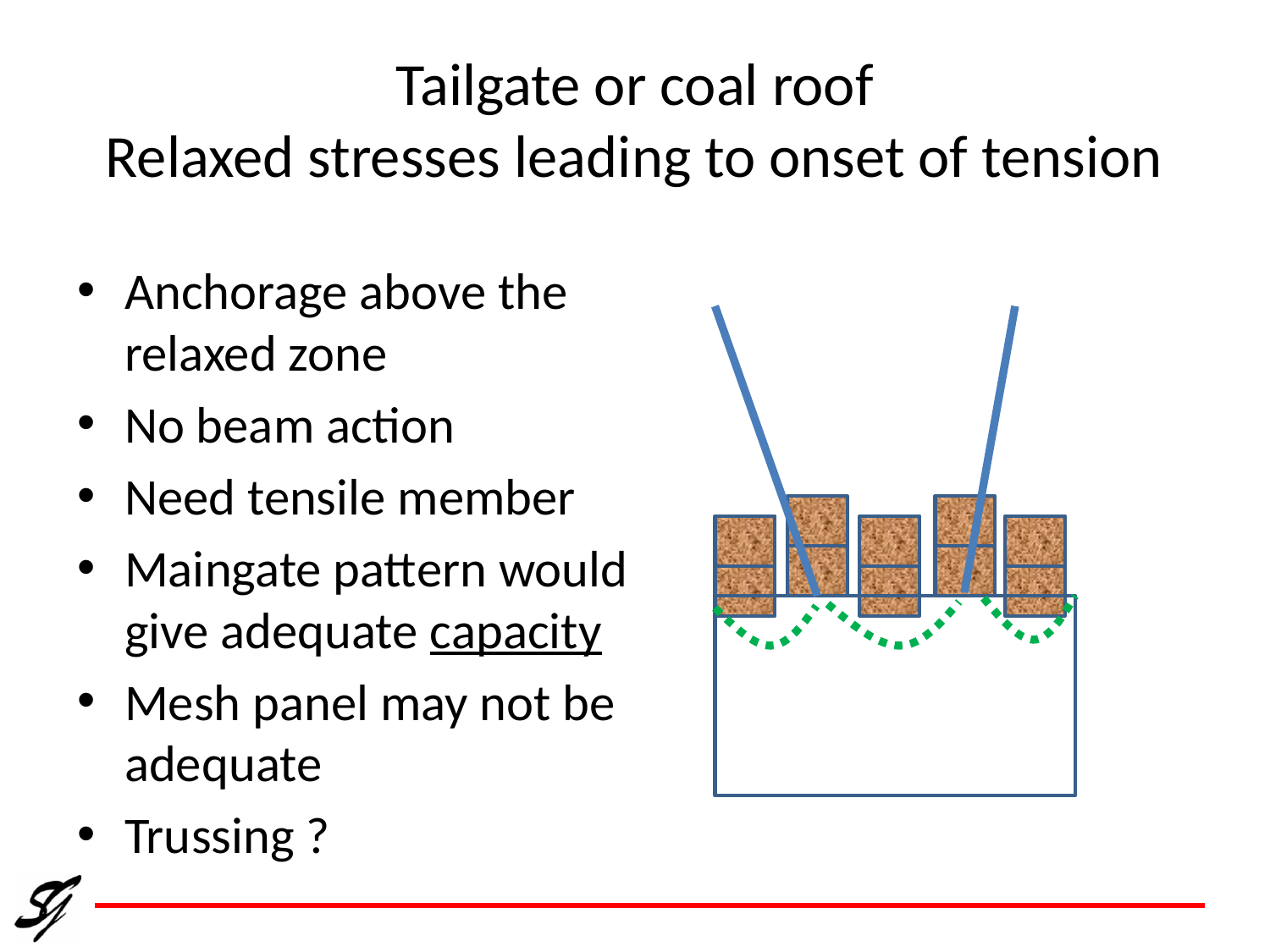

# Tailgate or coal roof Relaxed stresses leading to onset of tension
Anchorage above the relaxed zone
No beam action
Need tensile member
Maingate pattern would give adequate capacity
Mesh panel may not be adequate
Trussing ?